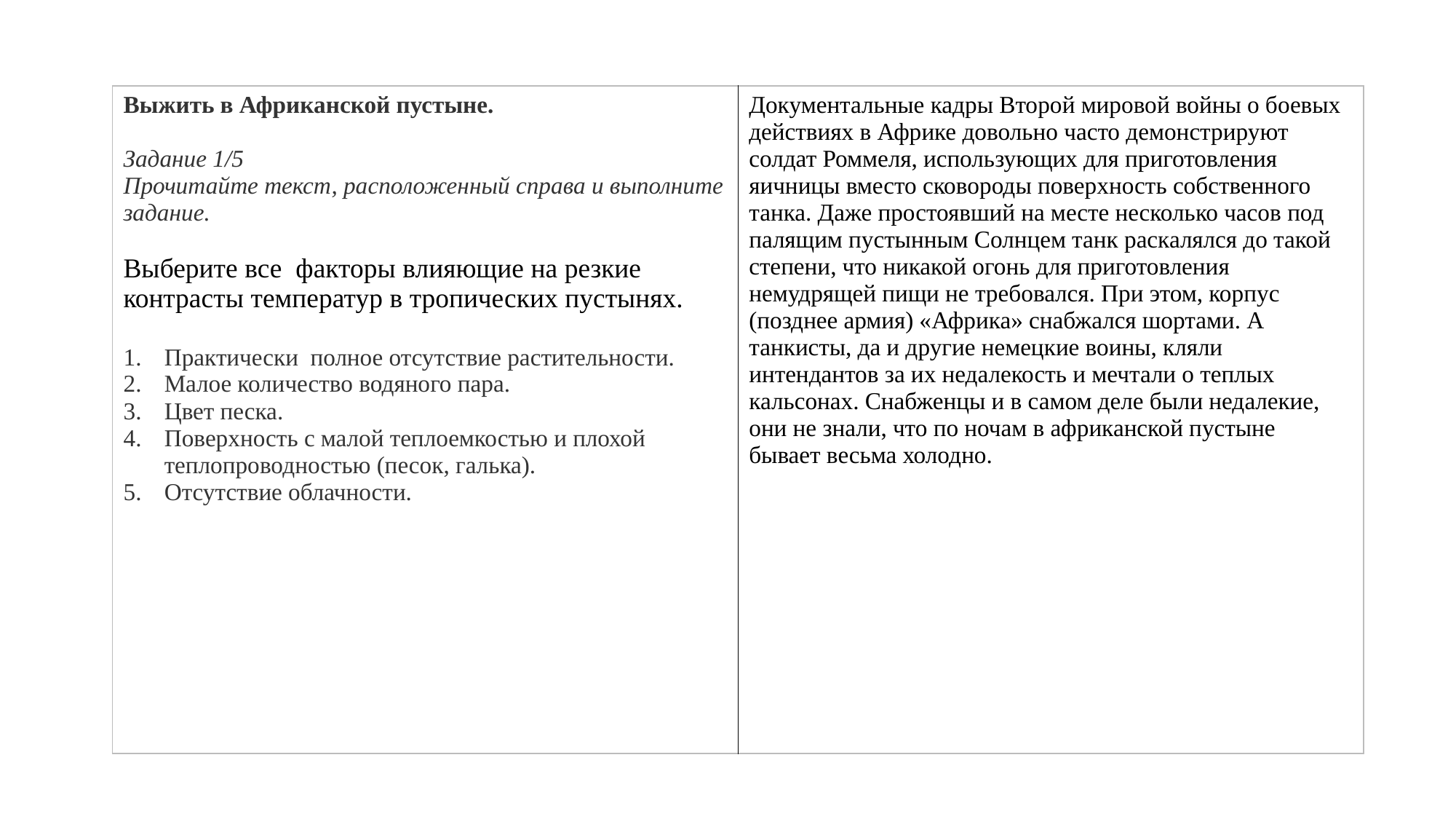

| Выжить в Африканской пустыне. Задание 1/5 Прочитайте текст, расположенный справа и выполните задание. Выберите все факторы влияющие на резкие контрасты температур в тропических пустынях. Практически полное отсутствие растительности. Малое количество водяного пара. Цвет песка. Поверхность с малой теплоемкостью и плохой теплопроводностью (песок, галька). Отсутствие облачности. | Документальные кадры Второй мировой войны о боевых действиях в Африке довольно часто демонстрируют солдат Роммеля, использующих для приготовления яичницы вместо сковороды поверхность собственного танка. Даже простоявший на месте несколько часов под палящим пустынным Солнцем танк раскалялся до такой степени, что никакой огонь для приготовления немудрящей пищи не требовался. При этом, корпус (позднее армия) «Африка» снабжался шортами. А танкисты, да и другие немецкие воины, кляли интендантов за их недалекость и мечтали о теплых кальсонах. Снабженцы и в самом деле были недалекие, они не знали, что по ночам в африканской пустыне бывает весьма холодно. |
| --- | --- |